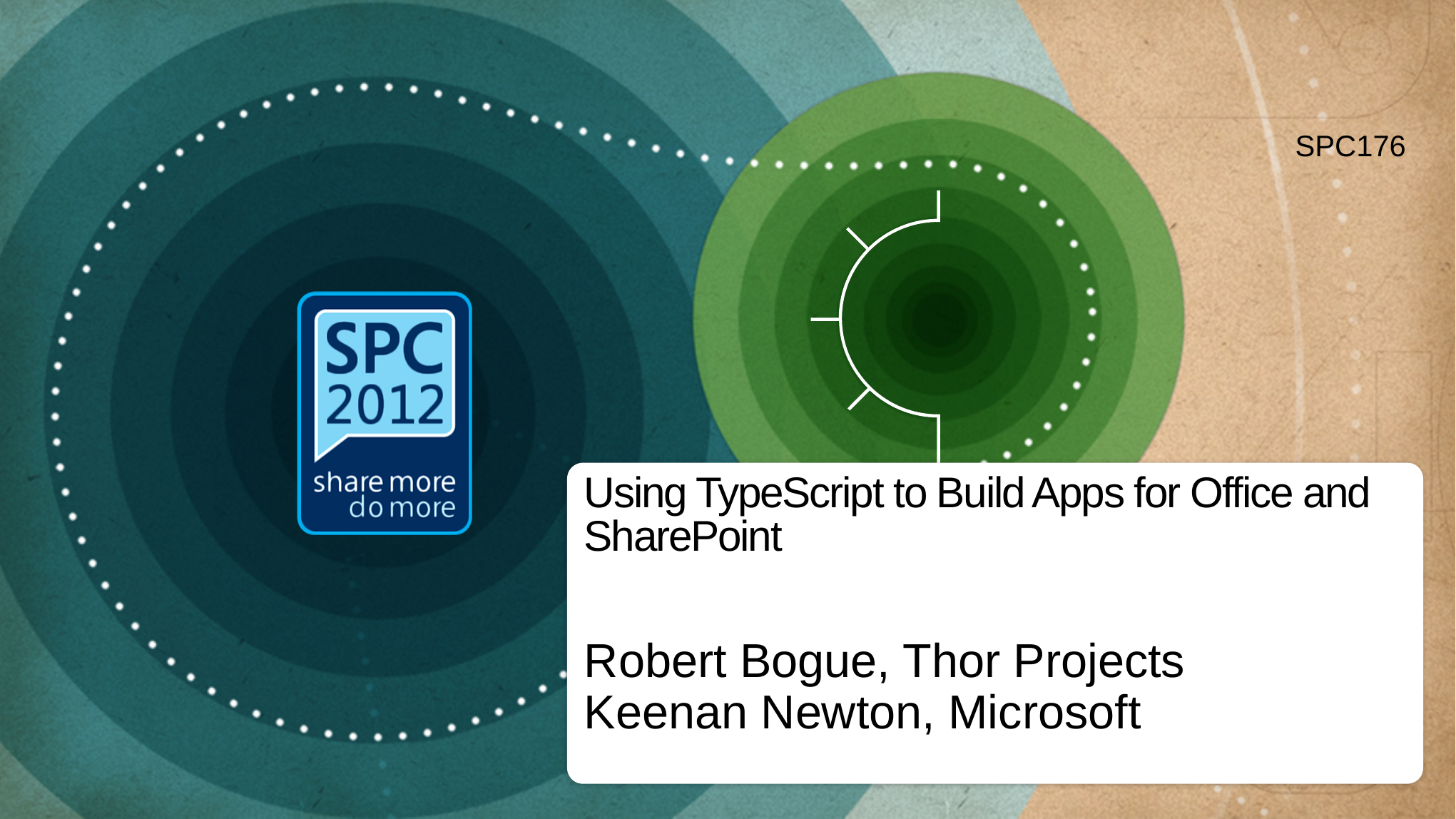

SPC176
# Using TypeScript to Build Apps for Office and SharePoint
Robert Bogue, Thor Projects
Keenan Newton, Microsoft